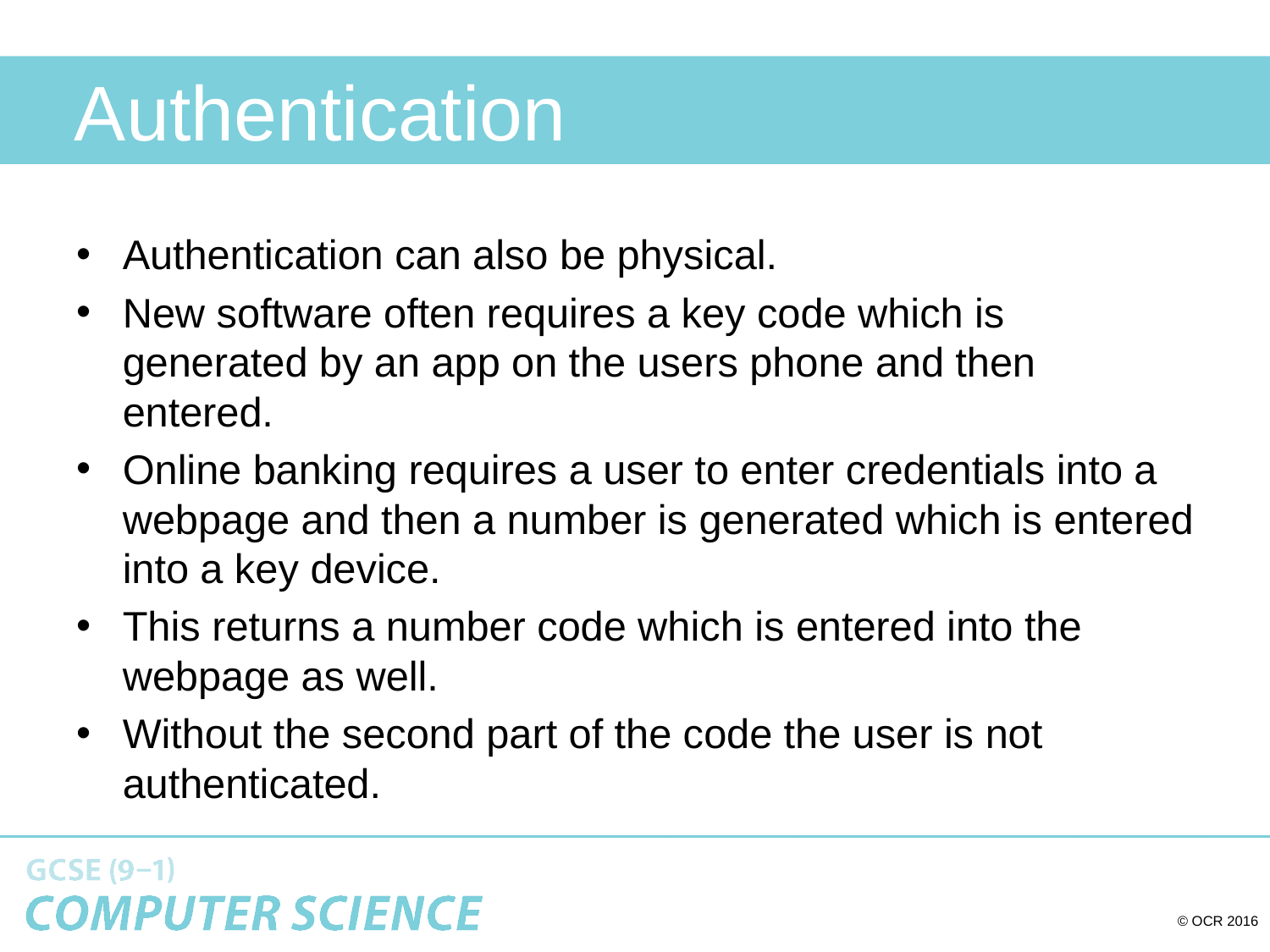

# Authentication
Authentication can also be physical.
New software often requires a key code which is generated by an app on the users phone and then entered.
Online banking requires a user to enter credentials into a webpage and then a number is generated which is entered into a key device.
This returns a number code which is entered into the webpage as well.
Without the second part of the code the user is not authenticated.